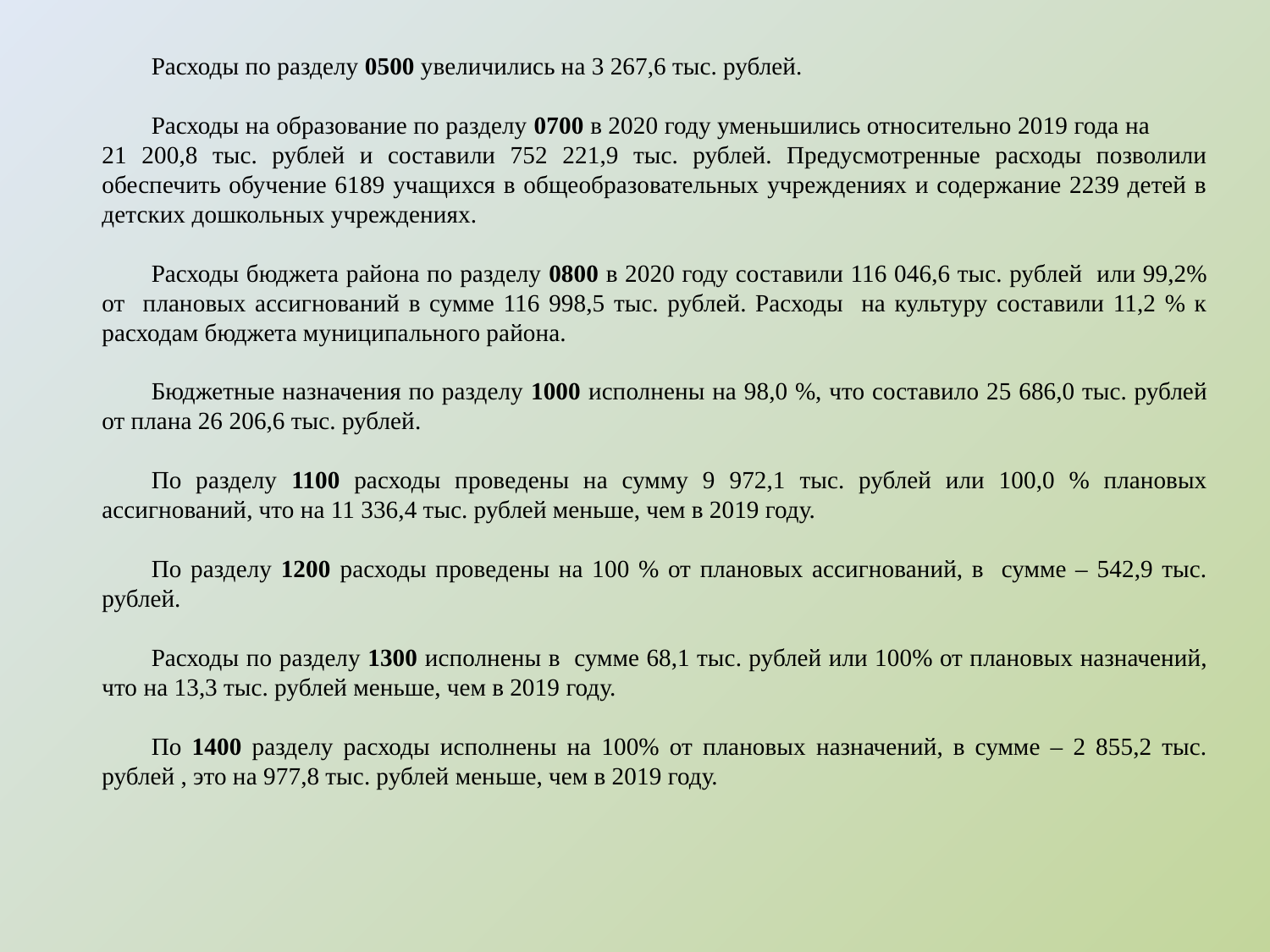

Расходы по разделу 0500 увеличились на 3 267,6 тыс. рублей.

Расходы на образование по разделу 0700 в 2020 году уменьшились относительно 2019 года на          21 200,8 тыс. рублей и составили 752 221,9 тыс. рублей. Предусмотренные расходы позволили обеспечить обучение 6189 учащихся в общеобразовательных учреждениях и содержание 2239 детей в детских дошкольных учреждениях.

Расходы бюджета района по разделу 0800 в 2020 году составили 116 046,6 тыс. рублей  или 99,2% от  плановых ассигнований в сумме 116 998,5 тыс. рублей. Расходы  на культуру составили 11,2 % к расходам бюджета муниципального района.

Бюджетные назначения по разделу 1000 исполнены на 98,0 %, что составило 25 686,0 тыс. рублей от плана 26 206,6 тыс. рублей.

По разделу 1100 расходы проведены на сумму 9 972,1 тыс. рублей или 100,0 % плановых ассигнований, что на 11 336,4 тыс. рублей меньше, чем в 2019 году.

По разделу 1200 расходы проведены на 100 % от плановых ассигнований, в  сумме – 542,9 тыс. рублей.

Расходы по разделу 1300 исполнены в  сумме 68,1 тыс. рублей или 100% от плановых назначений, что на 13,3 тыс. рублей меньше, чем в 2019 году.

По 1400 разделу расходы исполнены на 100% от плановых назначений, в сумме – 2 855,2 тыс. рублей , это на 977,8 тыс. рублей меньше, чем в 2019 году.